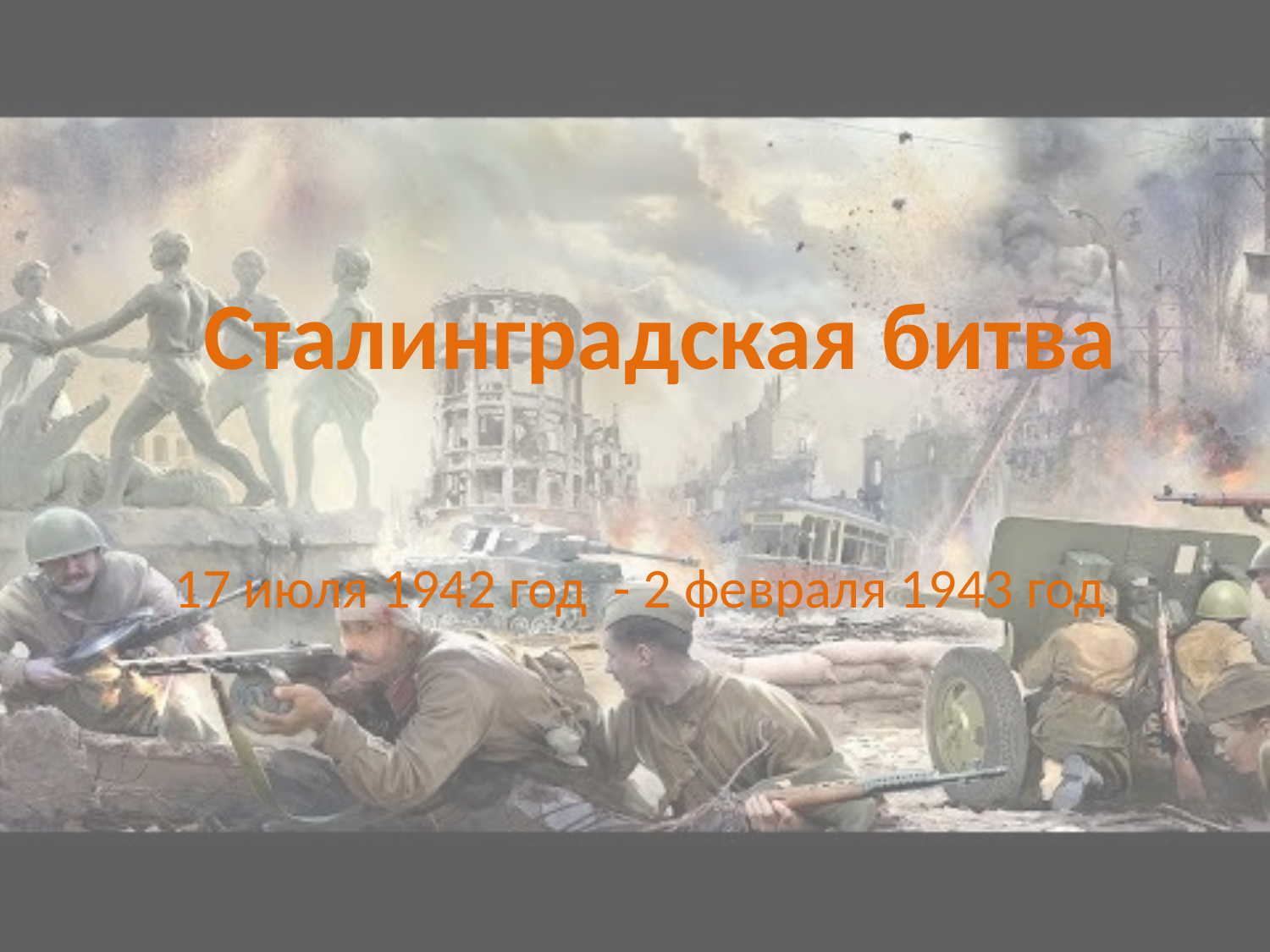

Сталинградская битва
17 июля 1942 год  - 2 февраля 1943 год